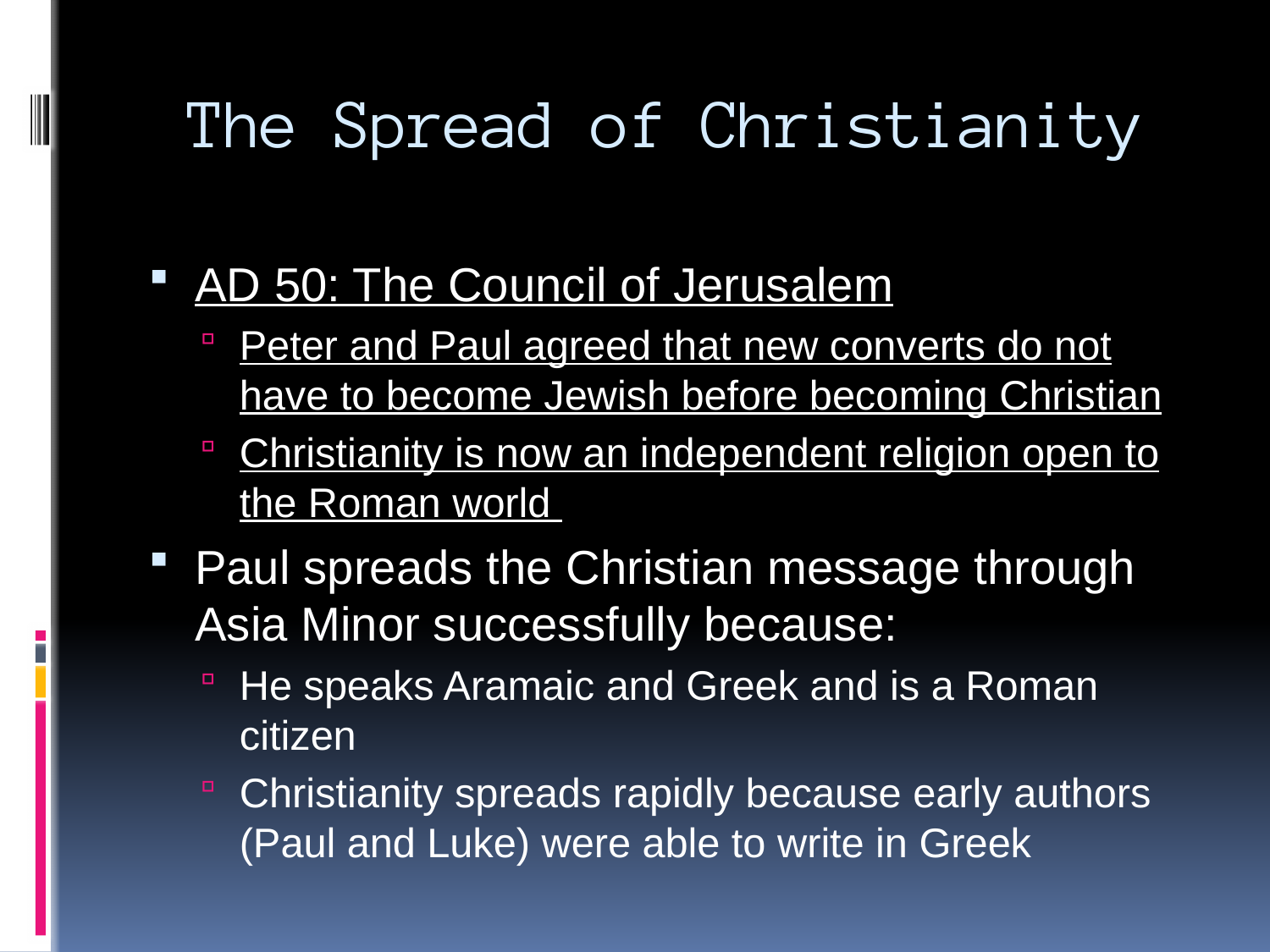

# The Spread of Christianity
AD 50: The Council of Jerusalem
Peter and Paul agreed that new converts do not have to become Jewish before becoming Christian
Christianity is now an independent religion open to the Roman world
Paul spreads the Christian message through Asia Minor successfully because:
He speaks Aramaic and Greek and is a Roman citizen
Christianity spreads rapidly because early authors (Paul and Luke) were able to write in Greek